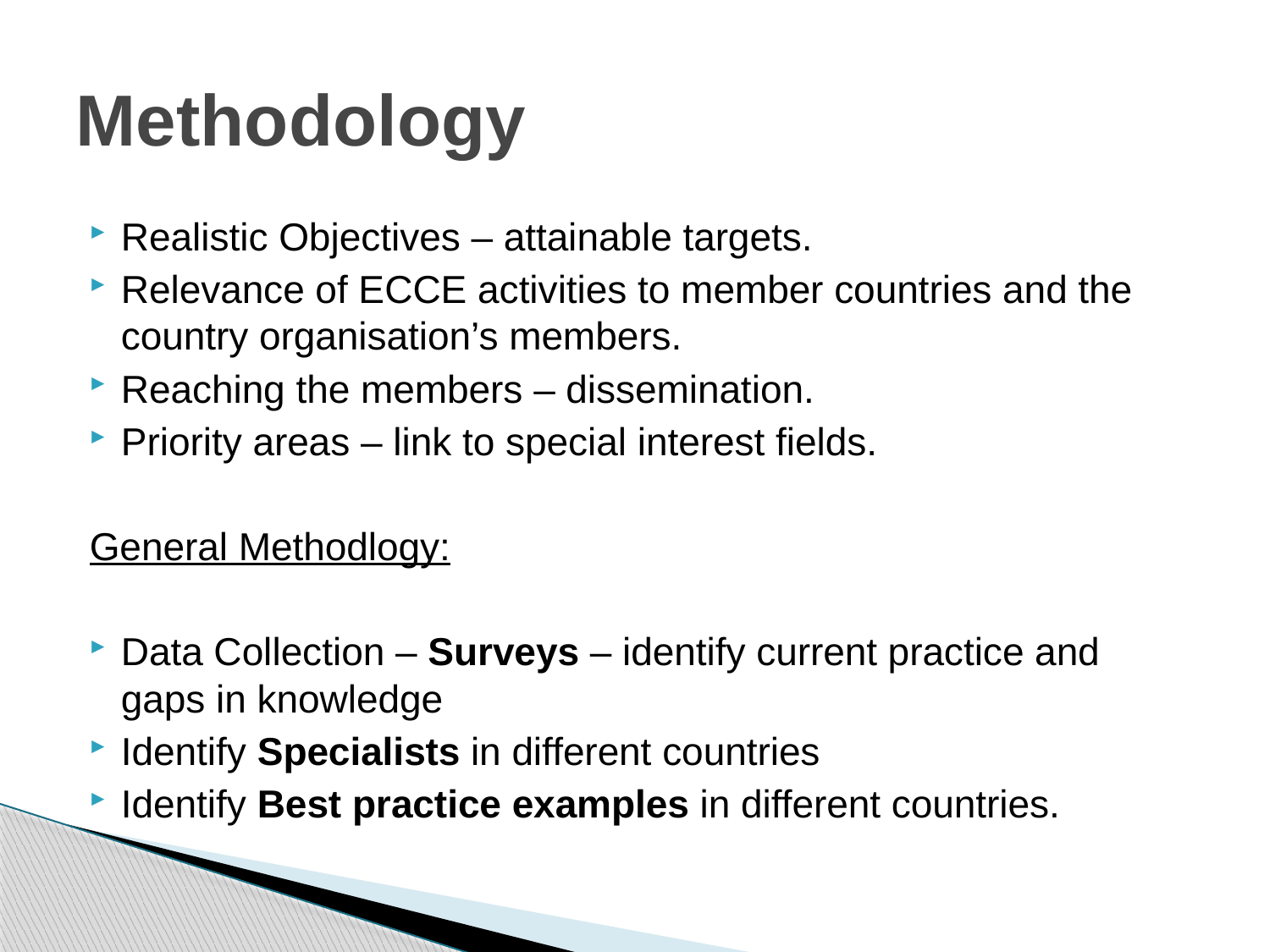

# Methodology
Realistic Objectives – attainable targets.
Relevance of ECCE activities to member countries and the country organisation’s members.
Reaching the members – dissemination.
Priority areas – link to special interest fields.

General Methodlogy:

Data Collection – Surveys – identify current practice and gaps in knowledge
Identify Specialists in different countries
Identify Best practice examples in different countries.